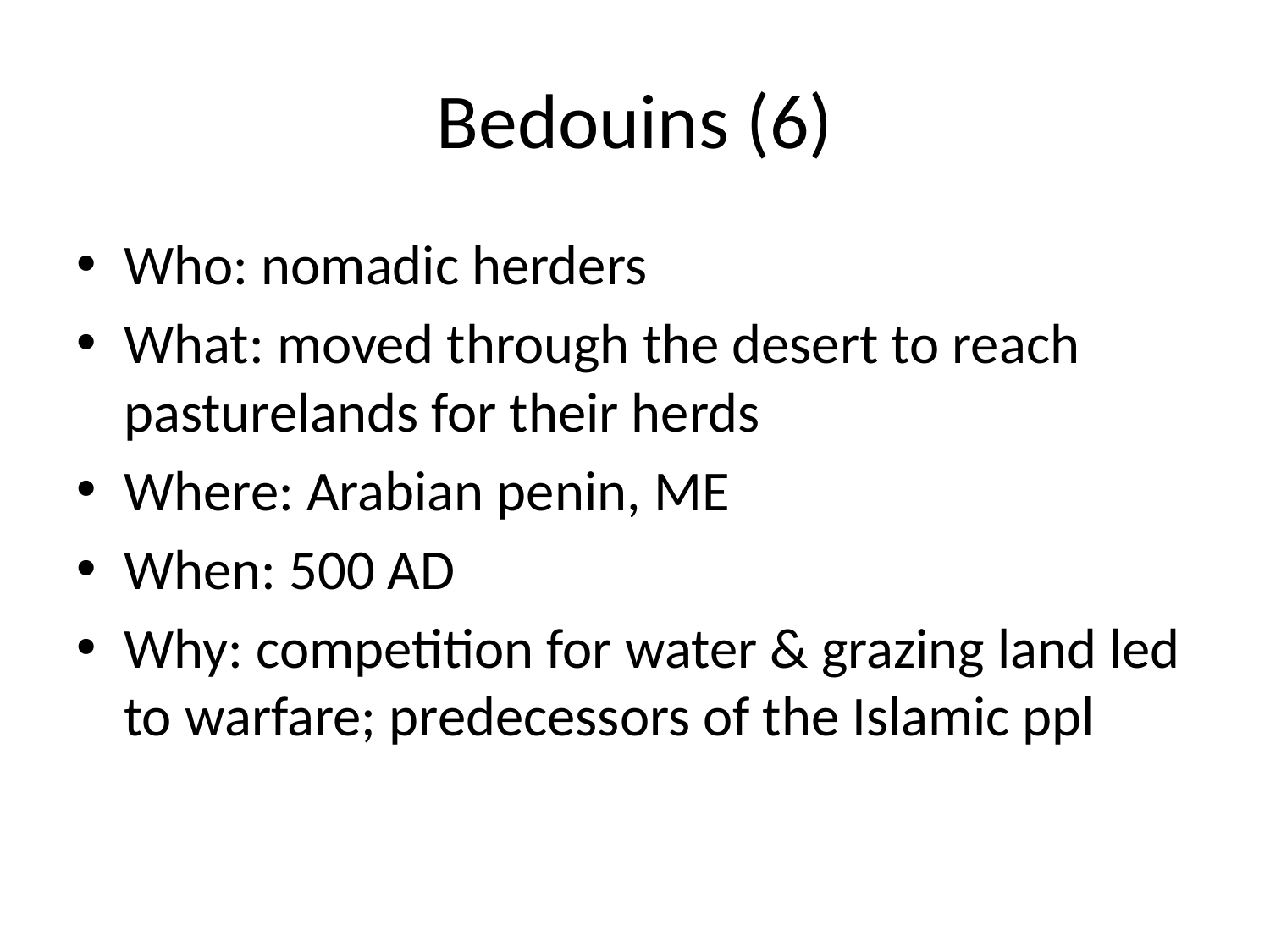

# Bedouins (6)
Who: nomadic herders
What: moved through the desert to reach pasturelands for their herds
Where: Arabian penin, ME
When: 500 AD
Why: competition for water & grazing land led to warfare; predecessors of the Islamic ppl